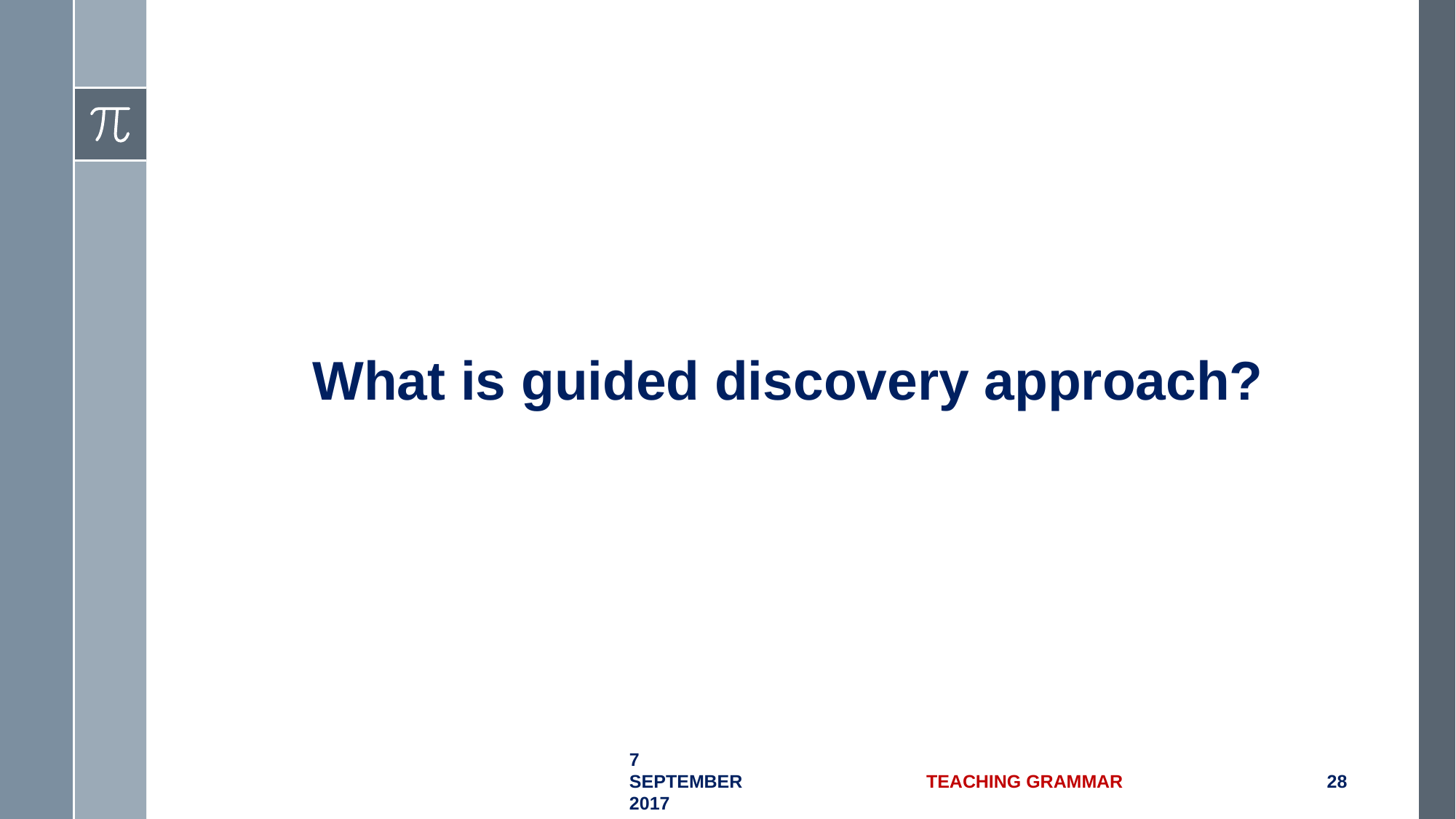

What is guided discovery approach?
7 September 2017
Teaching Grammar
28